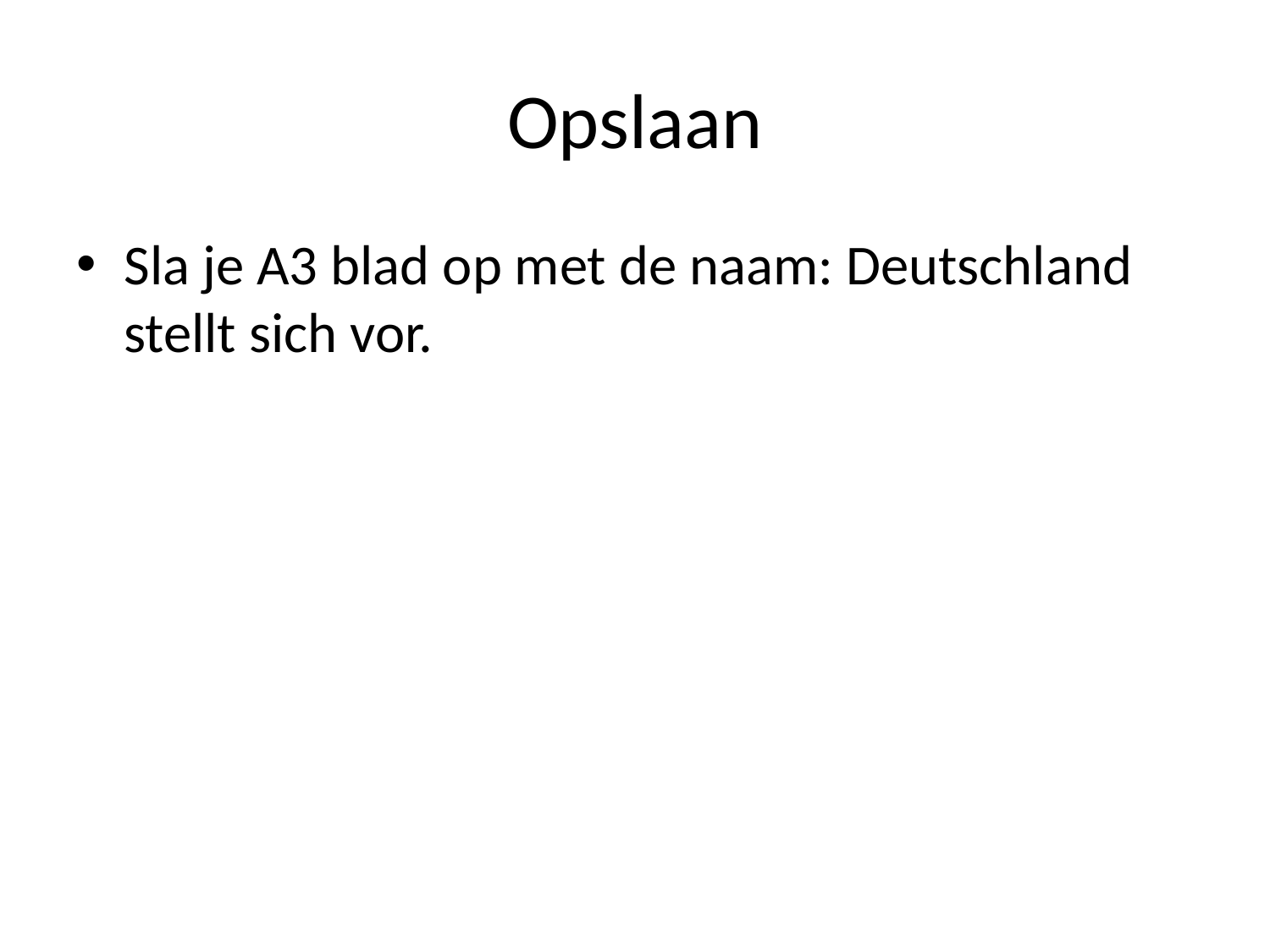

# Opslaan
Sla je A3 blad op met de naam: Deutschland stellt sich vor.